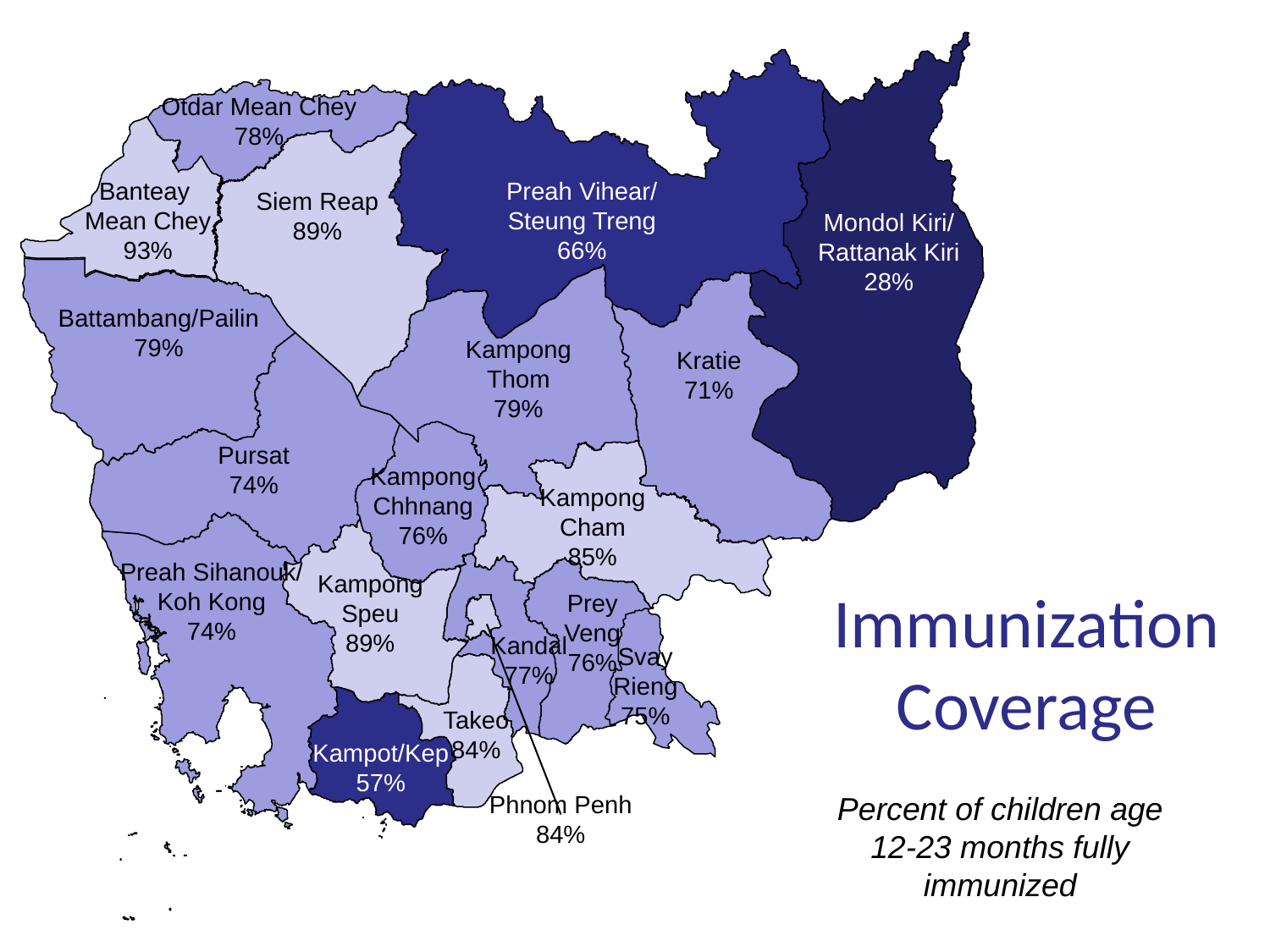

Otdar Mean Chey
78%
Banteay
Mean Chey
93%
Preah Vihear/
Steung Treng
66%
Siem Reap
89%
Mondol Kiri/
Rattanak Kiri
28%
Battambang/Pailin 79%
Kampong Thom
79%
Kratie
71%
Pursat
74%
Kampong
Chhnang
76%
Kampong Cham
85%
Preah Sihanouk/ Koh Kong
74%
Kampong Speu
89%
# Immunization Coverage
Prey
Veng
76%
Kandal
77%
Svay
Rieng
75%
Takeo
84%
Kampot/Kep
57%
Phnom Penh
84%
Percent of children age 12-23 months fully immunized